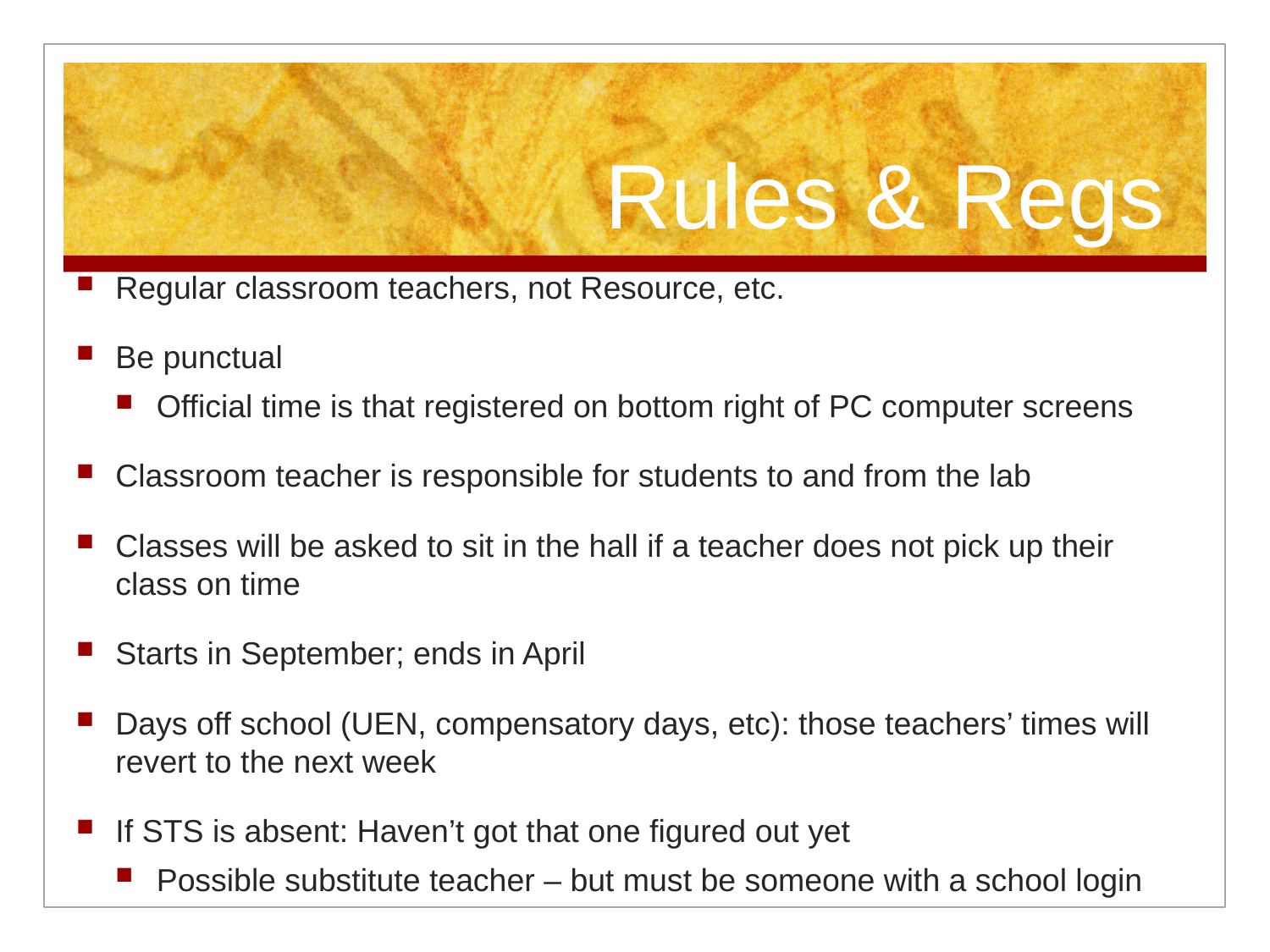

# Rules & Regs
Regular classroom teachers, not Resource, etc.
Be punctual
Official time is that registered on bottom right of PC computer screens
Classroom teacher is responsible for students to and from the lab
Classes will be asked to sit in the hall if a teacher does not pick up their class on time
Starts in September; ends in April
Days off school (UEN, compensatory days, etc): those teachers’ times will revert to the next week
If STS is absent: Haven’t got that one figured out yet
Possible substitute teacher – but must be someone with a school login